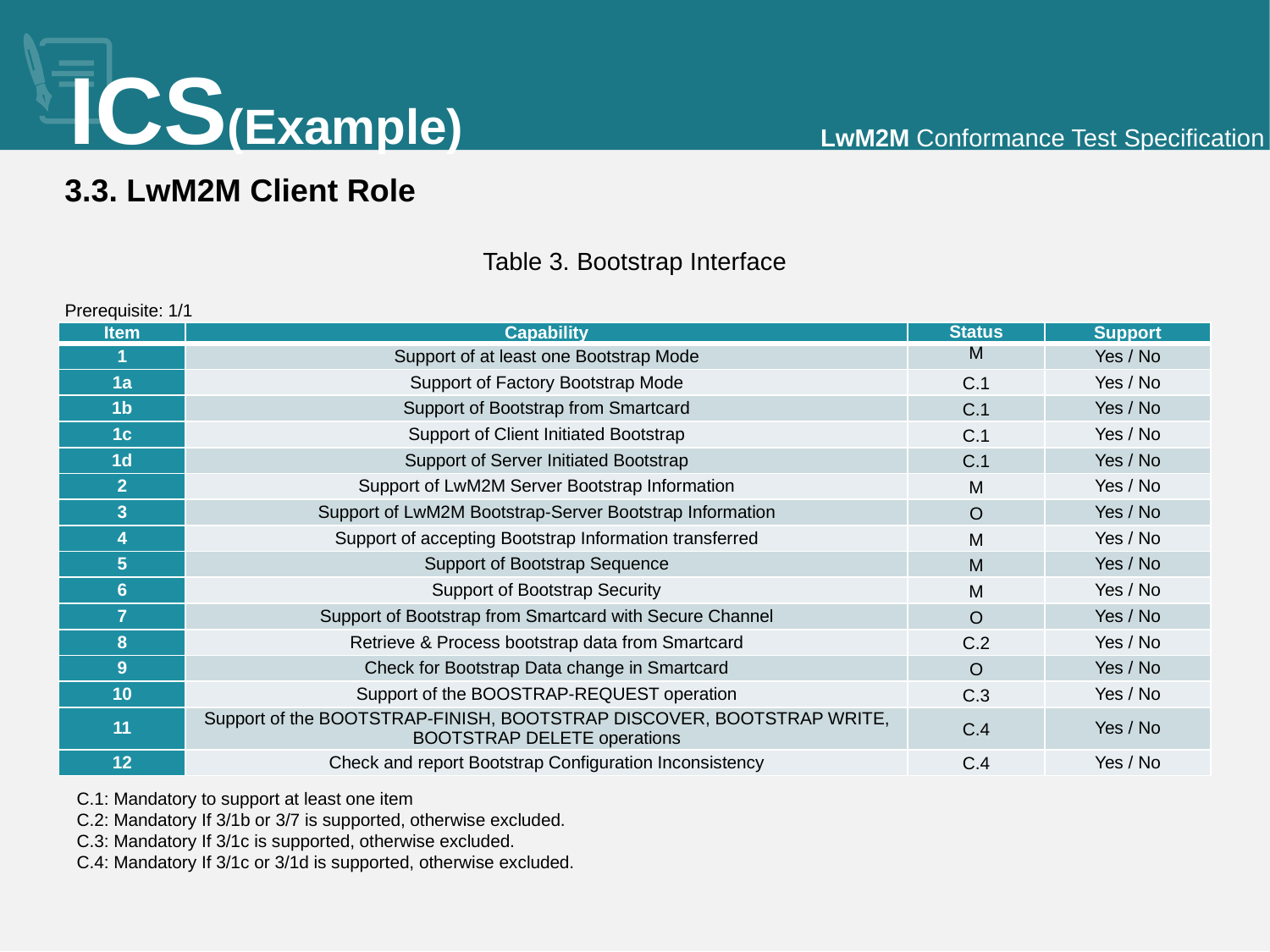

ICS(Example)
#
LwM2M Conformance Test Specification

3.3. LwM2M Client Role
Table 3. Bootstrap Interface
Prerequisite: 1/1
| Item | Capability | Status | Support |
| --- | --- | --- | --- |
| 1 | Support of at least one Bootstrap Mode | M | Yes / No |
| 1a | Support of Factory Bootstrap Mode | C.1 | Yes / No |
| 1b | Support of Bootstrap from Smartcard | C.1 | Yes / No |
| 1c | Support of Client Initiated Bootstrap | C.1 | Yes / No |
| 1d | Support of Server Initiated Bootstrap | C.1 | Yes / No |
| 2 | Support of LwM2M Server Bootstrap Information | M | Yes / No |
| 3 | Support of LwM2M Bootstrap-Server Bootstrap Information | O | Yes / No |
| 4 | Support of accepting Bootstrap Information transferred | M | Yes / No |
| 5 | Support of Bootstrap Sequence | M | Yes / No |
| 6 | Support of Bootstrap Security | M | Yes / No |
| 7 | Support of Bootstrap from Smartcard with Secure Channel | O | Yes / No |
| 8 | Retrieve & Process bootstrap data from Smartcard | C.2 | Yes / No |
| 9 | Check for Bootstrap Data change in Smartcard | O | Yes / No |
| 10 | Support of the BOOSTRAP-REQUEST operation | C.3 | Yes / No |
| 11 | Support of the BOOTSTRAP-FINISH, BOOTSTRAP DISCOVER, BOOTSTRAP WRITE, BOOTSTRAP DELETE operations | C.4 | Yes / No |
| 12 | Check and report Bootstrap Configuration Inconsistency | C.4 | Yes / No |
C.1: Mandatory to support at least one item
C.2: Mandatory If 3/1b or 3/7 is supported, otherwise excluded.
C.3: Mandatory If 3/1c is supported, otherwise excluded.
C.4: Mandatory If 3/1c or 3/1d is supported, otherwise excluded.
7